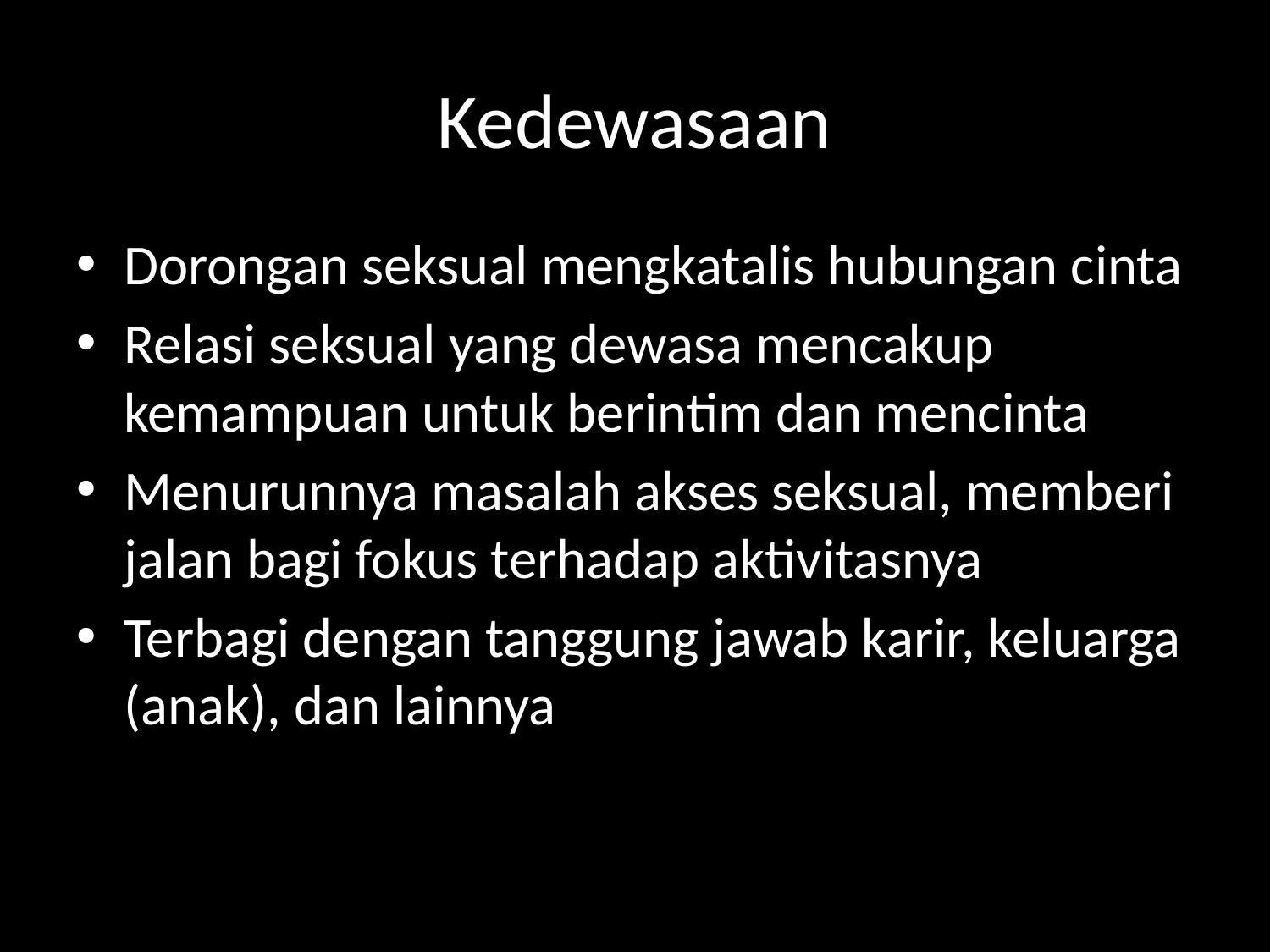

# Kedewasaan
Dorongan seksual mengkatalis hubungan cinta
Relasi seksual yang dewasa mencakup kemampuan untuk berintim dan mencinta
Menurunnya masalah akses seksual, memberi jalan bagi fokus terhadap aktivitasnya
Terbagi dengan tanggung jawab karir, keluarga (anak), dan lainnya